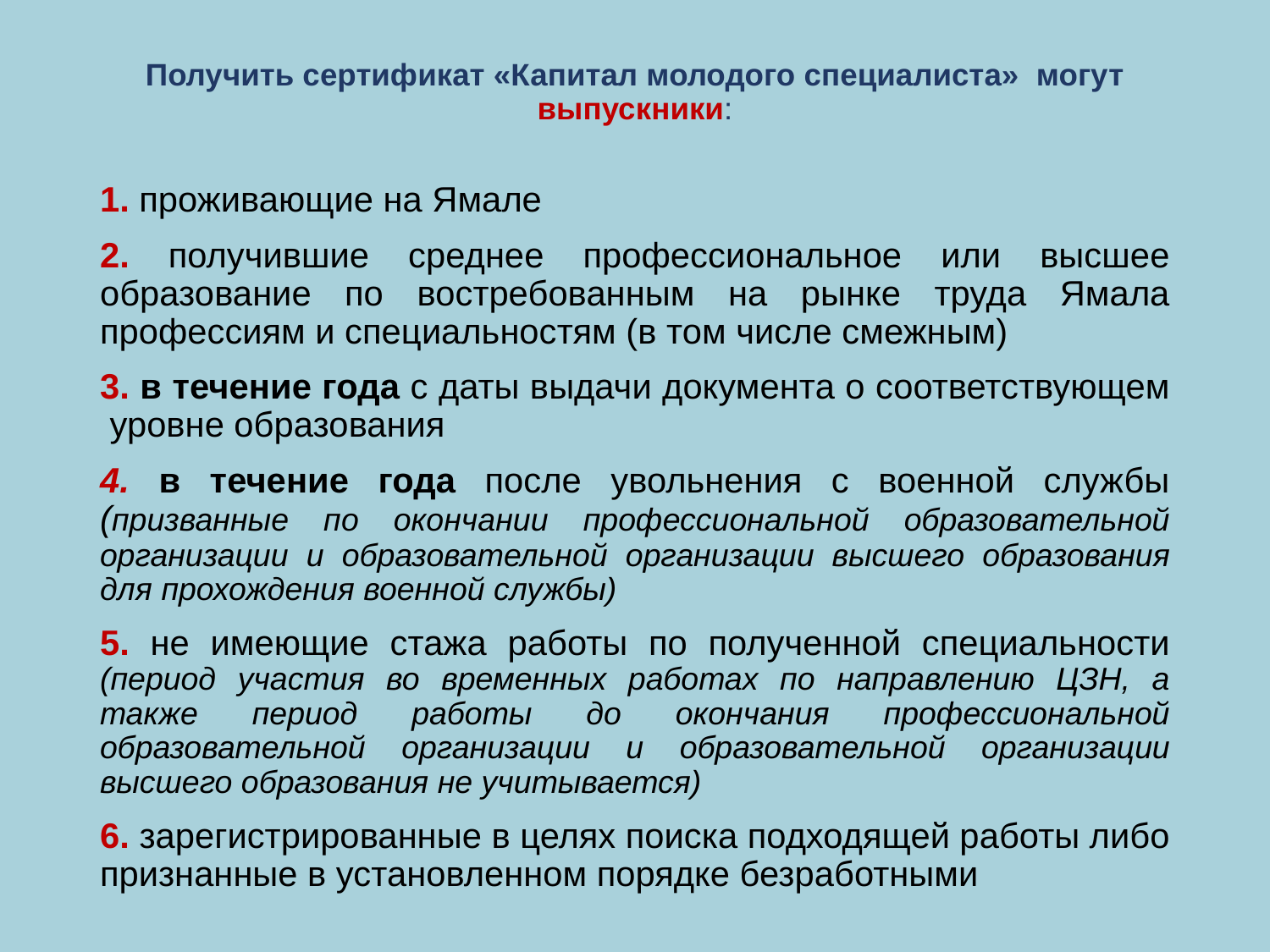

# Получить сертификат «Капитал молодого специалиста»  могут выпускники:
1. проживающие на Ямале
2. получившие среднее профессиональное или высшее образование по востребованным на рынке труда Ямала профессиям и специальностям (в том числе смежным)
3. в течение года с даты выдачи документа о соответствующем  уровне образования
4. в течение года после увольнения с военной службы (призванные по окончании профессиональной образовательной организации и образовательной организации высшего образования для прохождения военной службы)
5. не имеющие стажа работы по полученной специальности (период участия во временных работах по направлению ЦЗН, а также период работы до окончания профессиональной образовательной организации и образовательной организации высшего образования не учитывается)
6. зарегистрированные в целях поиска подходящей работы либо признанные в установленном порядке безработными

3